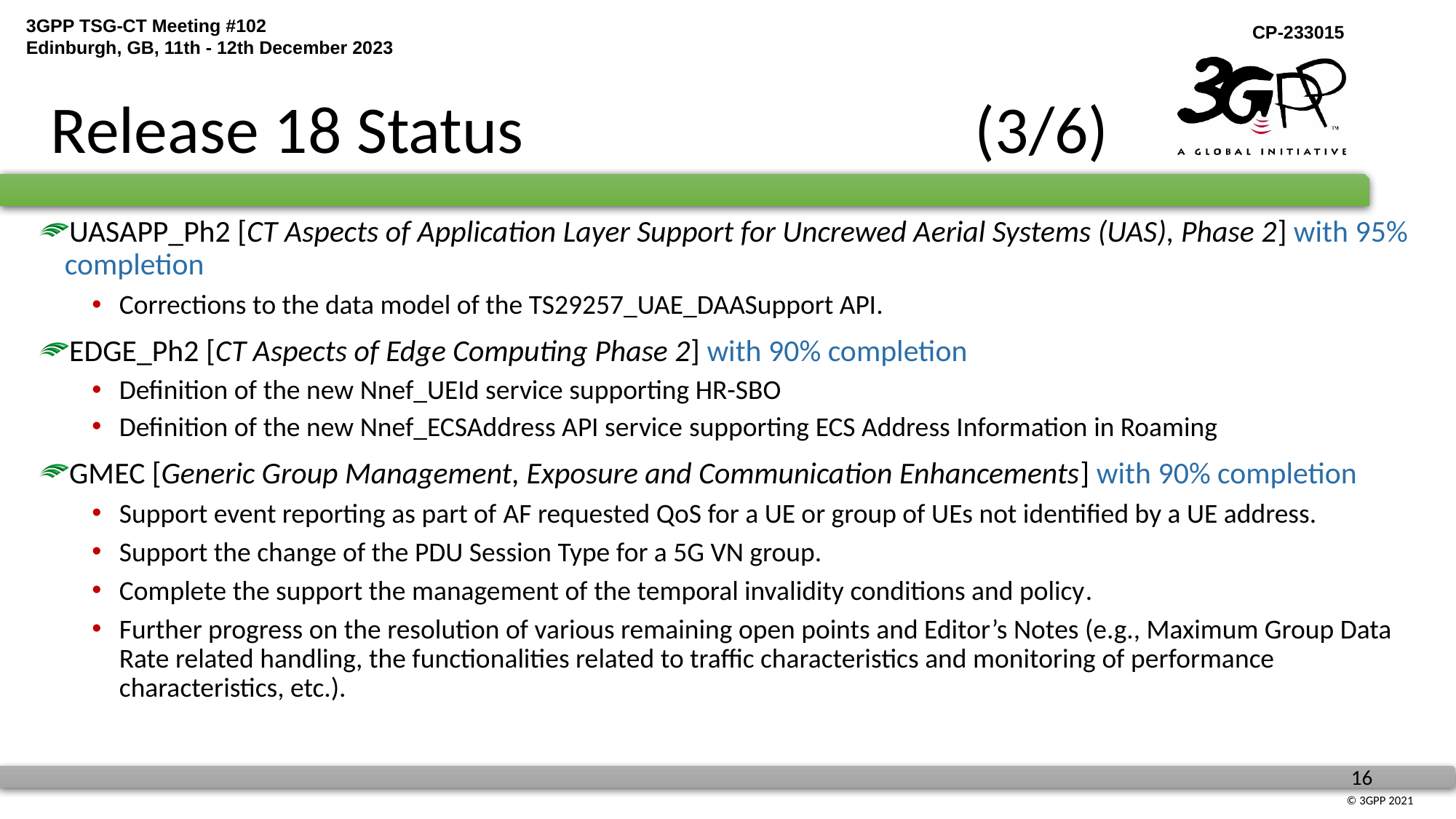

# Release 18 Status                              (3/6)
UASAPP_Ph2 [CT Aspects of Application Layer Support for Uncrewed Aerial Systems (UAS), Phase 2] with 95% completion
Corrections to the data model of the TS29257_UAE_DAASupport API.
EDGE_Ph2 [CT Aspects of Edge Computing Phase 2] with 90% completion
Definition of the new Nnef_UEId service supporting HR-SBO
Definition of the new Nnef_ECSAddress API service supporting ECS Address Information in Roaming
GMEC [Generic Group Management, Exposure and Communication Enhancements] with 90% completion
Support event reporting as part of AF requested QoS for a UE or group of UEs not identified by a UE address.
Support the change of the PDU Session Type for a 5G VN group.
Complete the support the management of the temporal invalidity conditions and policy.
Further progress on the resolution of various remaining open points and Editor’s Notes (e.g., Maximum Group Data Rate related handling, the functionalities related to traffic characteristics and monitoring of performance characteristics, etc.).